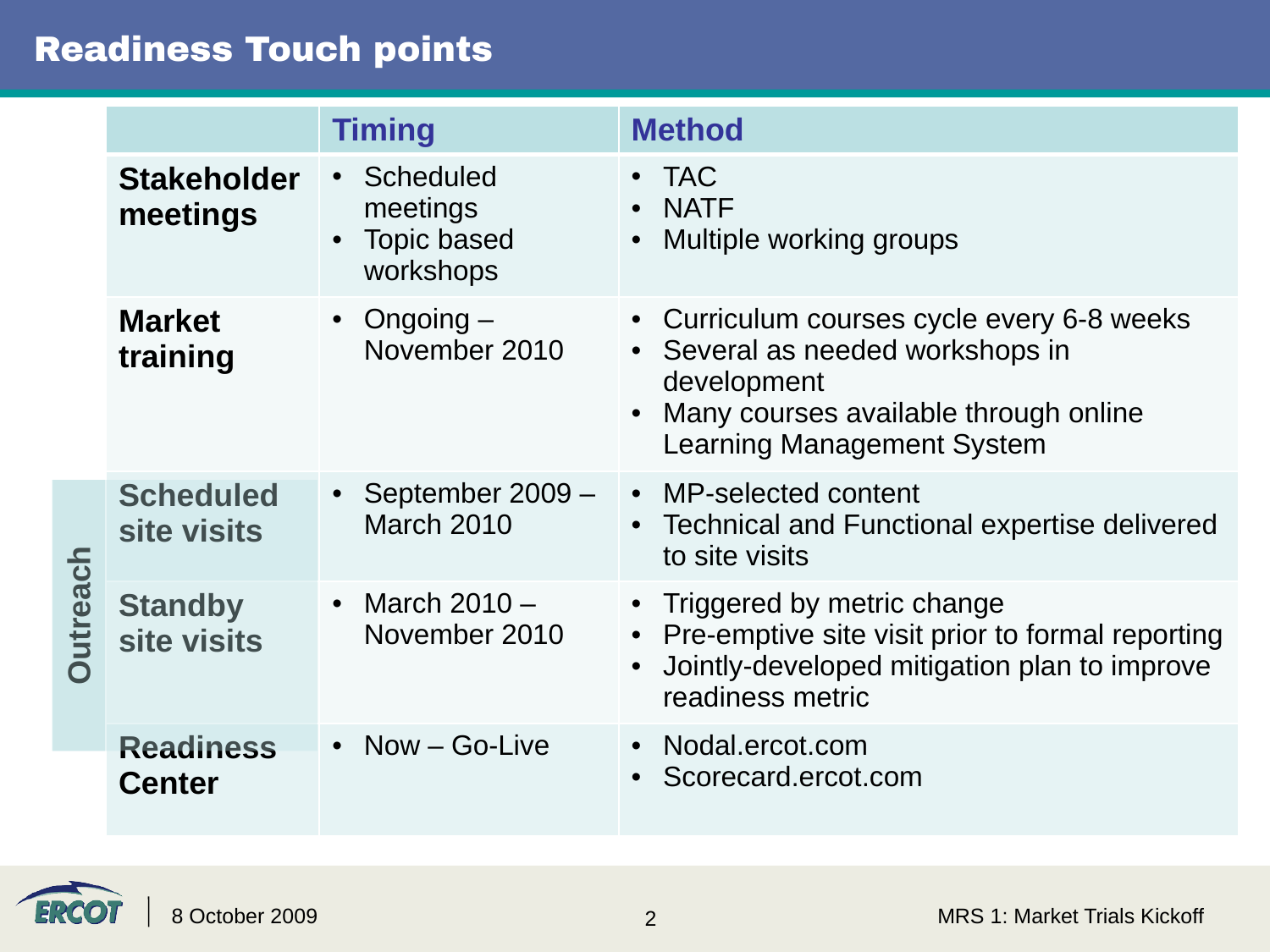

# Readiness Touch points
|  | Timing | Method |
| --- | --- | --- |
| Stakeholder meetings | Scheduled meetings Topic based workshops | TAC NATF Multiple working groups |
| Market training | Ongoing – November 2010 | Curriculum courses cycle every 6-8 weeks Several as needed workshops in development Many courses available through online Learning Management System |
| Scheduled site visits | September 2009 – March 2010 | MP-selected content Technical and Functional expertise delivered to site visits |
| Standby site visits | March 2010 – November 2010 | Triggered by metric change Pre-emptive site visit prior to formal reporting Jointly-developed mitigation plan to improve readiness metric |
| Readiness Center | Now – Go-Live | Nodal.ercot.com Scorecard.ercot.com |

Outreach
8 October 2009
MRS 1: Market Trials Kickoff